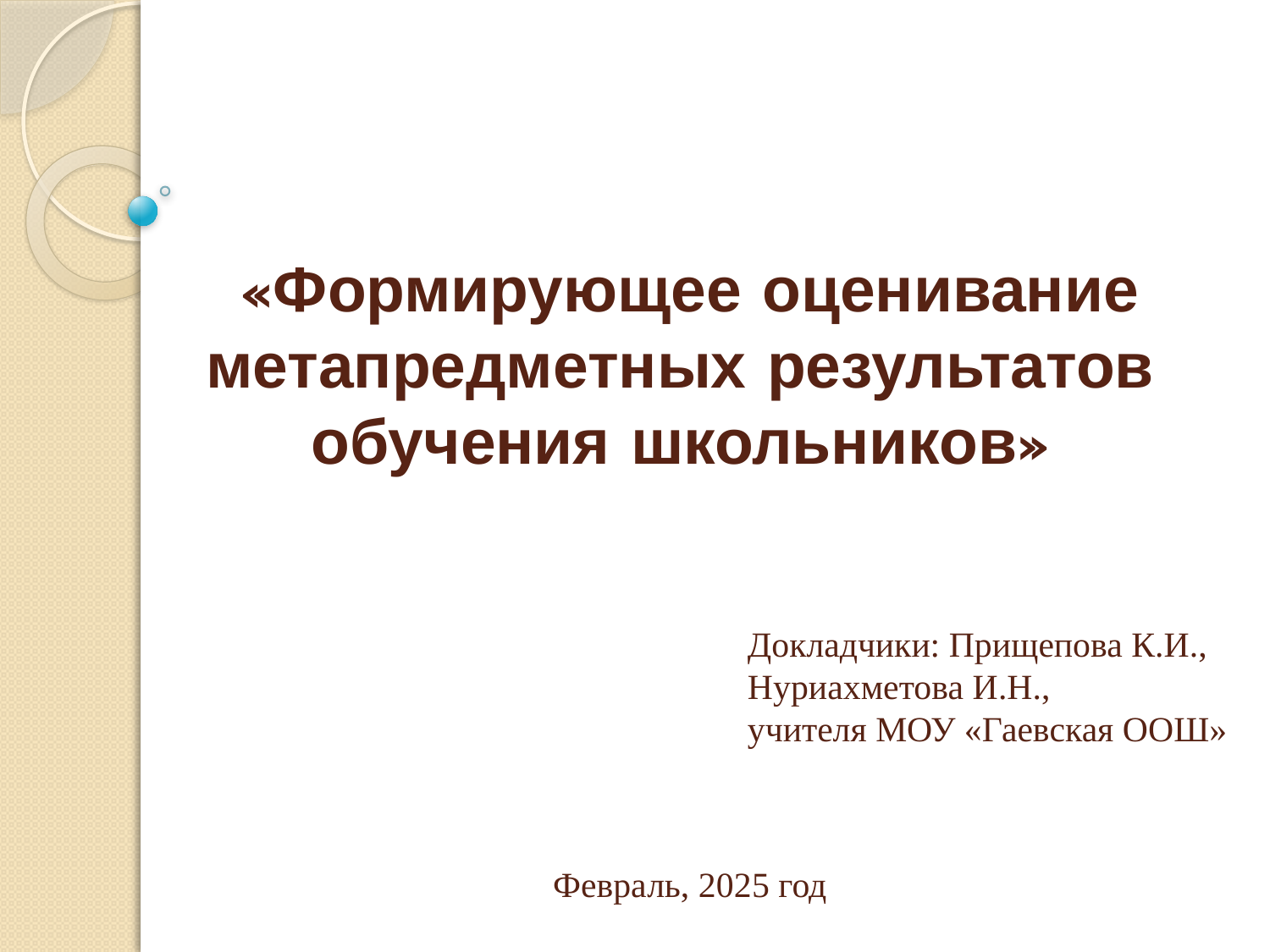

# «Формирующее оценивание метапредметных результатов обучения школьников»
Докладчики: Прищепова К.И.,
Нуриахметова И.Н.,
учителя МОУ «Гаевская ООШ»
Февраль, 2025 год